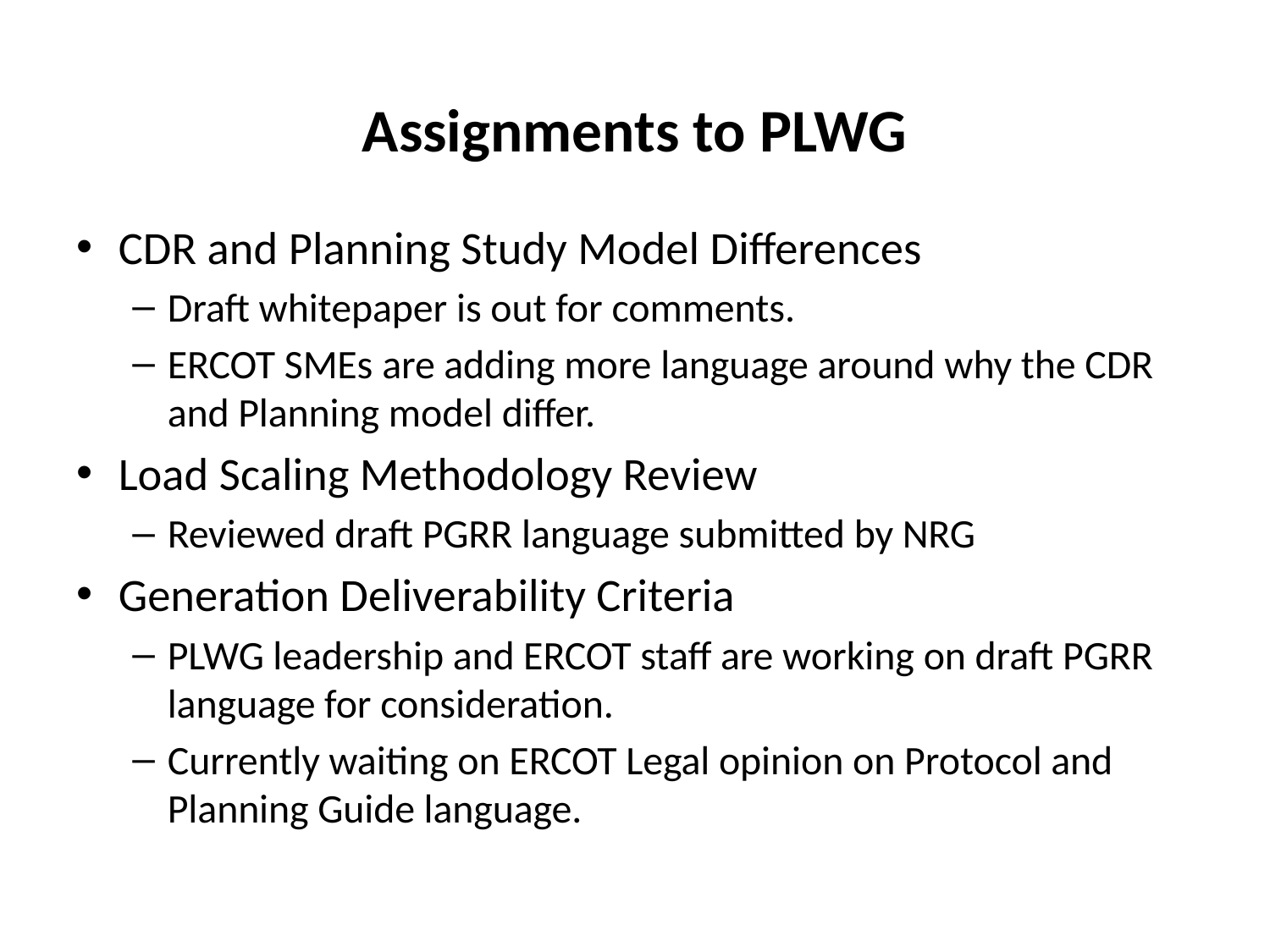

# Assignments to PLWG
CDR and Planning Study Model Differences
Draft whitepaper is out for comments.
ERCOT SMEs are adding more language around why the CDR and Planning model differ.
Load Scaling Methodology Review
Reviewed draft PGRR language submitted by NRG
Generation Deliverability Criteria
PLWG leadership and ERCOT staff are working on draft PGRR language for consideration.
Currently waiting on ERCOT Legal opinion on Protocol and Planning Guide language.